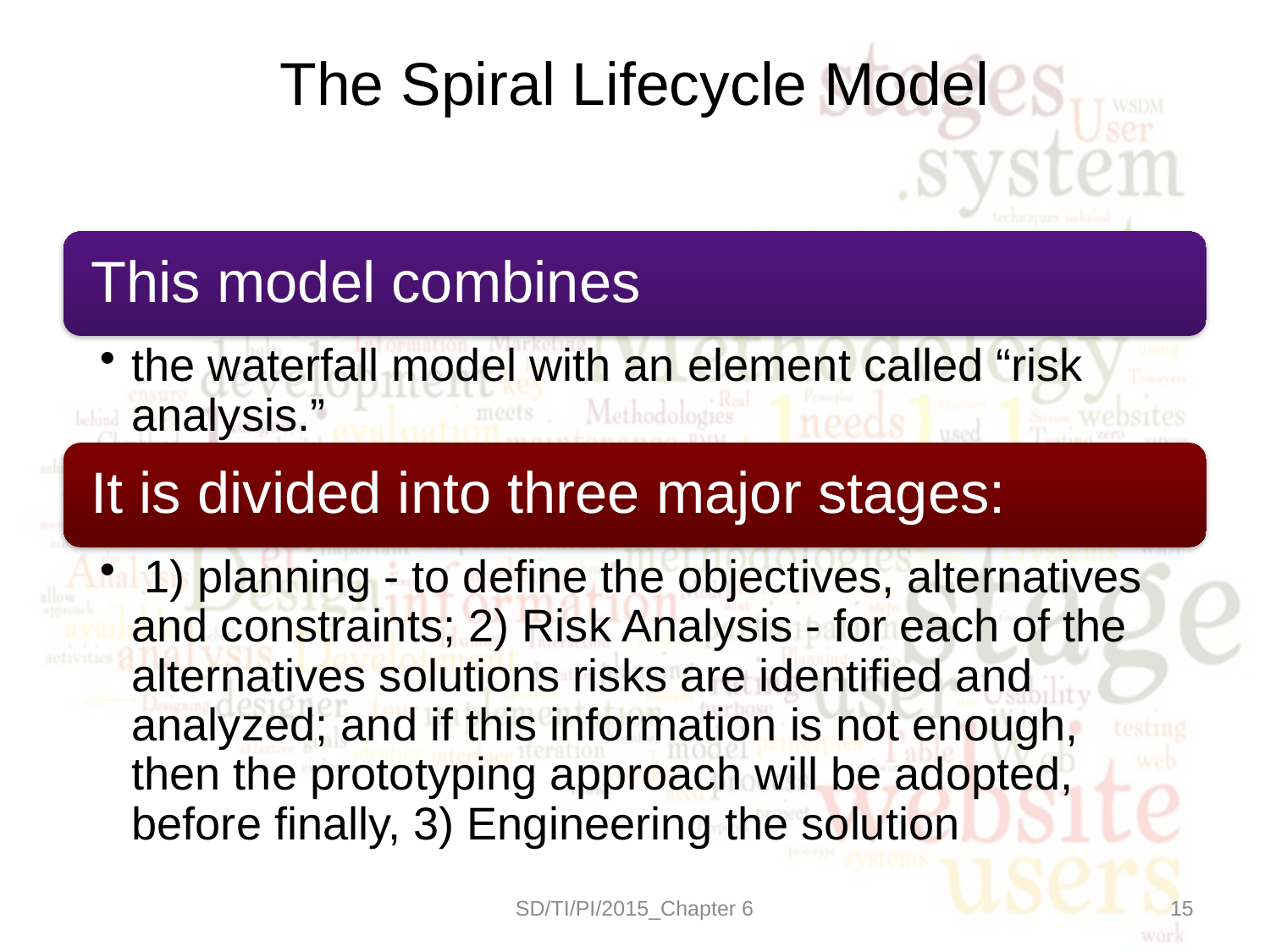

# The Spiral Lifecycle Model
This model combines
the waterfall model with an element called “risk analysis.”
It is divided into three major stages:
 1) planning - to define the objectives, alternatives and constraints; 2) Risk Analysis - for each of the alternatives solutions risks are identified and analyzed; and if this information is not enough, then the prototyping approach will be adopted, before finally, 3) Engineering the solution
SD/TI/PI/2015_Chapter 6
15